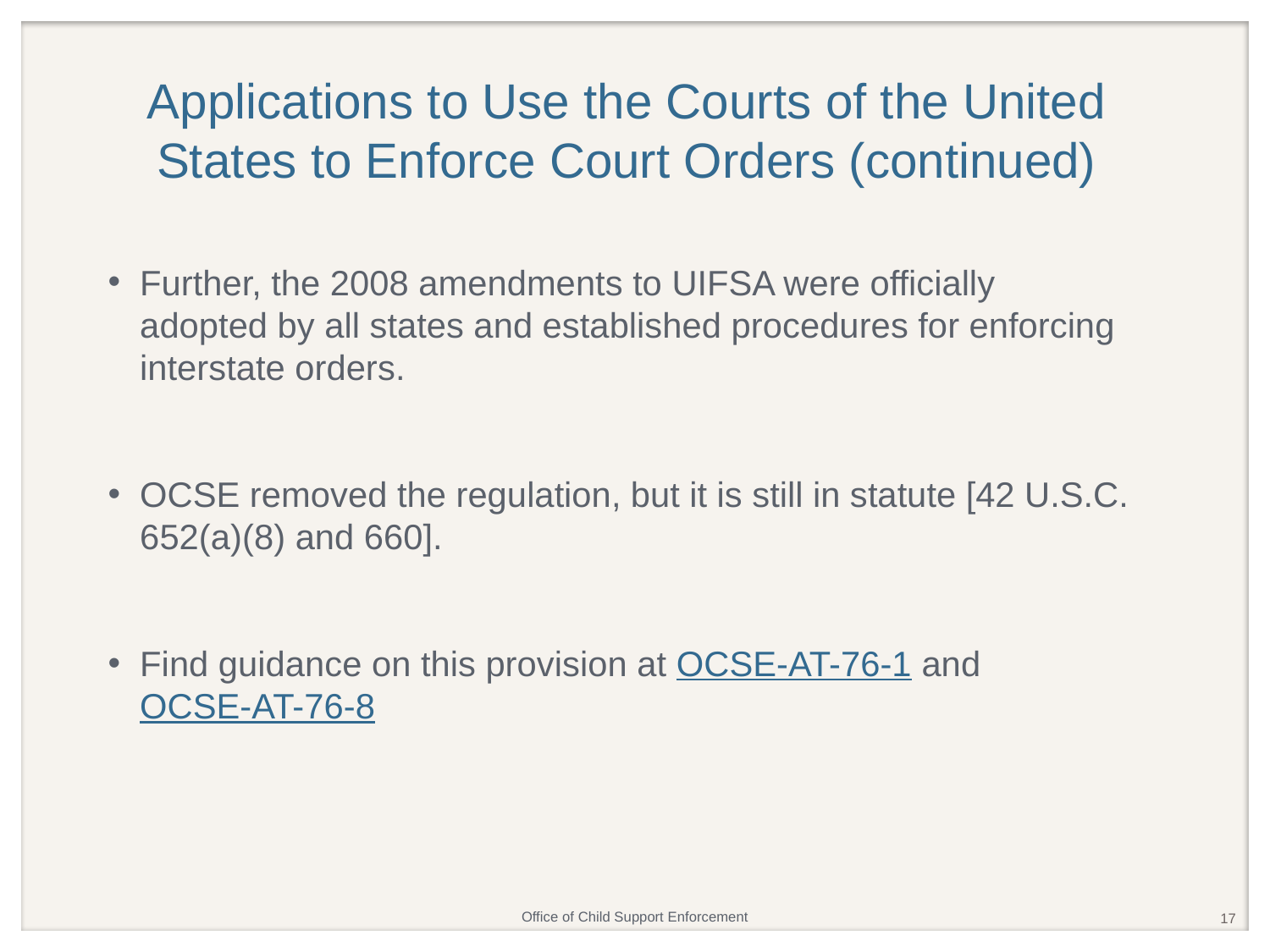

# Applications to Use the Courts of the United States to Enforce Court Orders (continued)
Further, the 2008 amendments to UIFSA were officially adopted by all states and established procedures for enforcing interstate orders.

OCSE removed the regulation, but it is still in statute [42 U.S.C. 652(a)(8) and 660].

Find guidance on this provision at OCSE-AT-76-1 and OCSE-AT-76-8

17